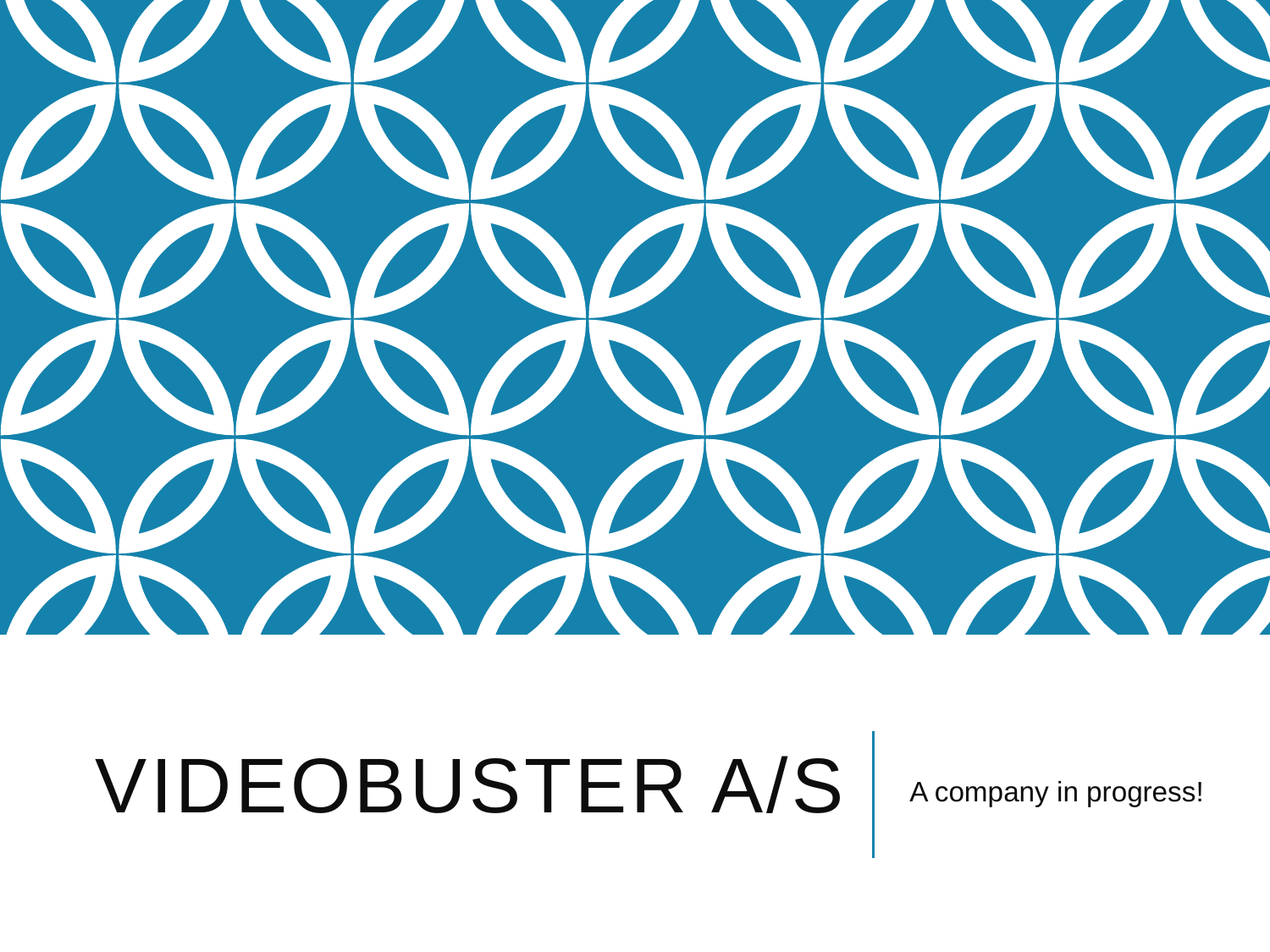

# VideoBuster A/S
A company in progress!